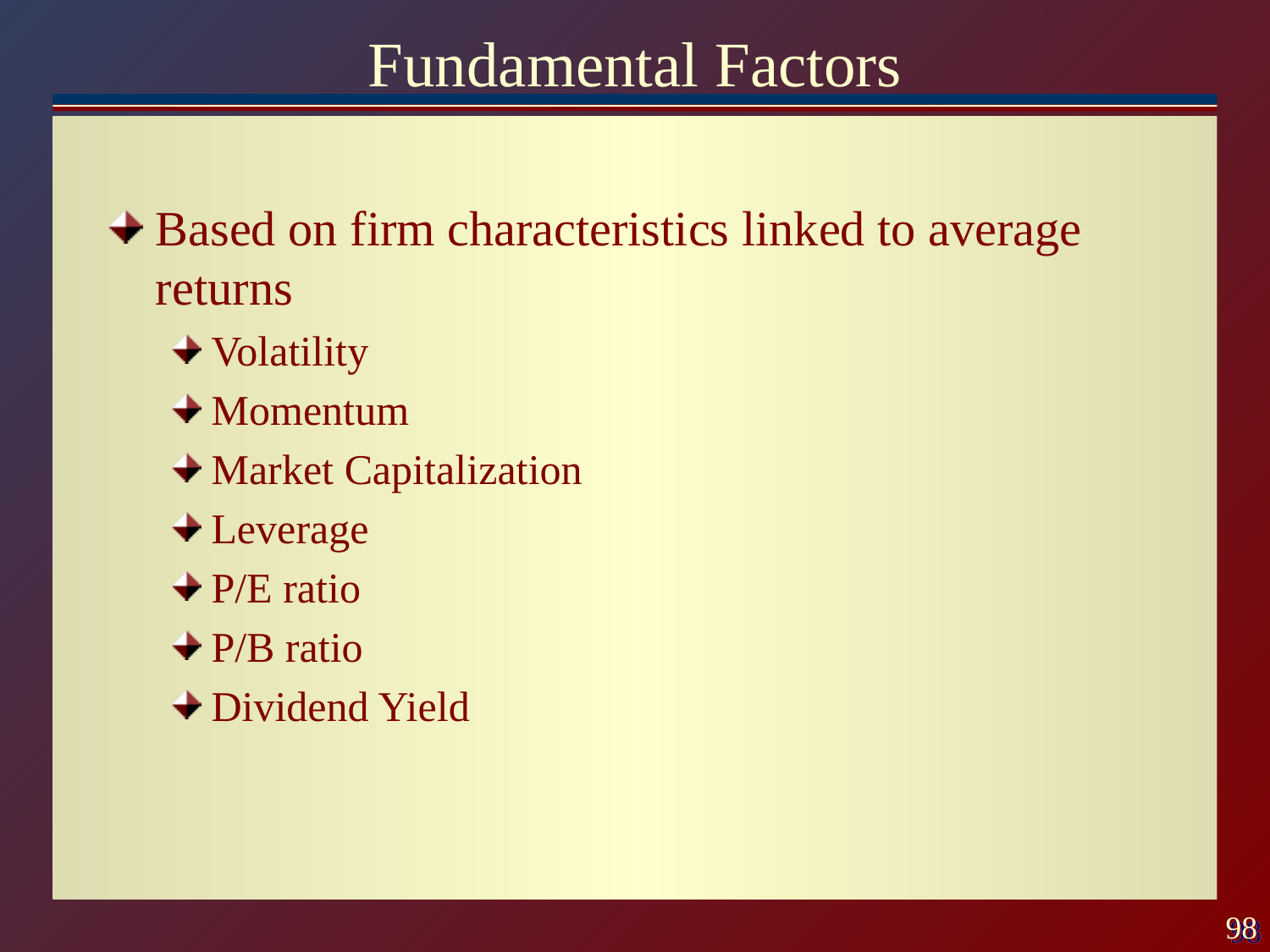

# Fundamental Factors
Based on firm characteristics linked to average returns
Volatility
Momentum
Market Capitalization
Leverage
P/E ratio
P/B ratio
Dividend Yield